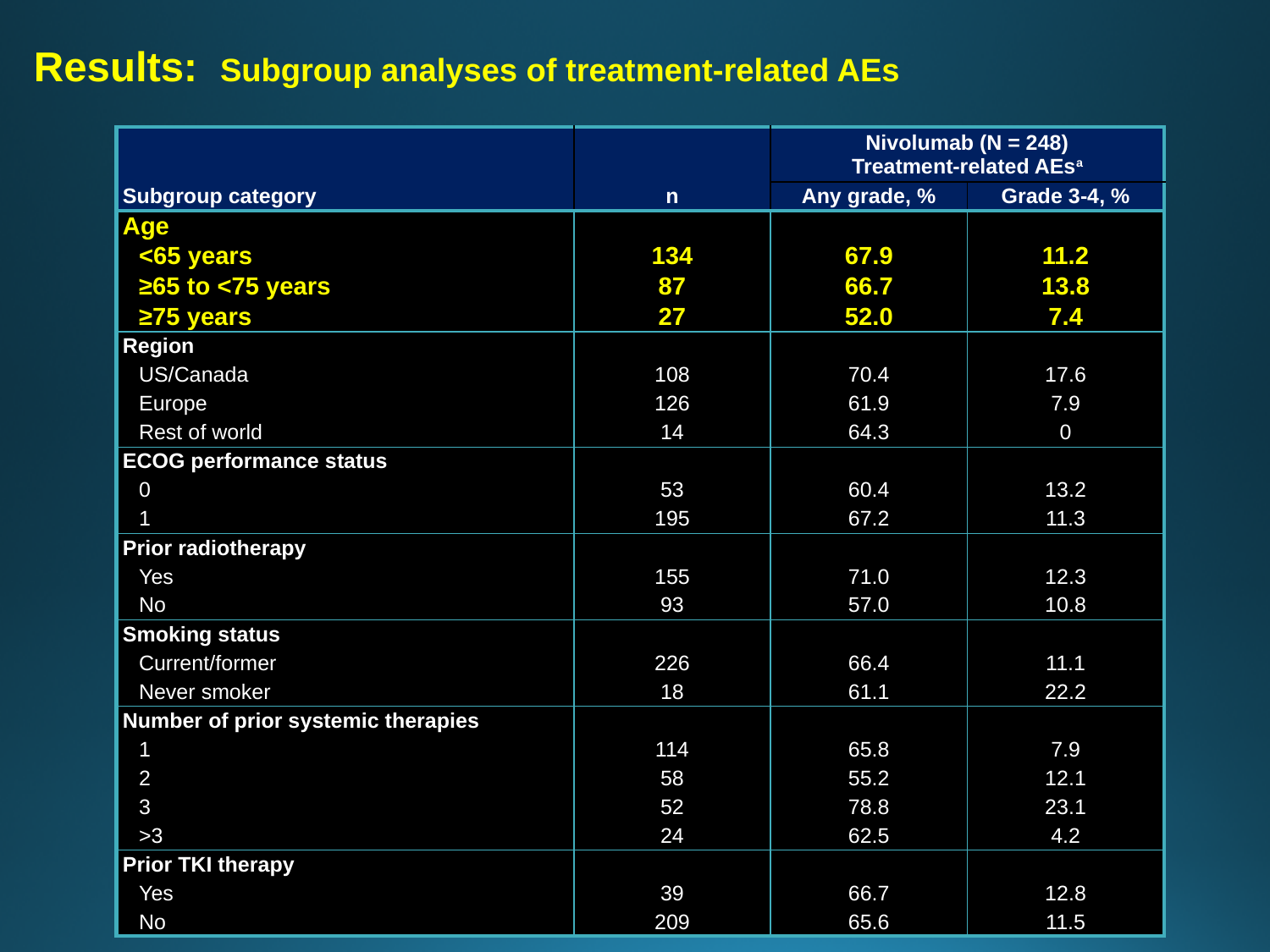

# Results:  Subgroup analyses of treatment-related AEs
|  |  | Nivolumab (N = 248) Treatment-related AEsa |  |
| --- | --- | --- | --- |
| Subgroup category | n | Any grade, % | Grade 3-4, % |
| Age |  |  |  |
| <65 years | 134 | 67.9 | 11.2 |
| ≥65 to <75 years | 87 | 66.7 | 13.8 |
| ≥75 years | 27 | 52.0 | 7.4 |
| Region |  |  |  |
| US/Canada | 108 | 70.4 | 17.6 |
| Europe | 126 | 61.9 | 7.9 |
| Rest of world | 14 | 64.3 | 0 |
| ECOG performance status |  |  |  |
| 0 | 53 | 60.4 | 13.2 |
| 1 | 195 | 67.2 | 11.3 |
| Prior radiotherapy |  |  |  |
| Yes | 155 | 71.0 | 12.3 |
| No | 93 | 57.0 | 10.8 |
| Smoking status |  |  |  |
| Current/former | 226 | 66.4 | 11.1 |
| Never smoker | 18 | 61.1 | 22.2 |
| Number of prior systemic therapies |  |  |  |
| 1 | 114 | 65.8 | 7.9 |
| 2 | 58 | 55.2 | 12.1 |
| 3 | 52 | 78.8 | 23.1 |
| >3 | 24 | 62.5 | 4.2 |
| Prior TKI therapy |  |  |  |
| Yes | 39 | 66.7 | 12.8 |
| No | 209 | 65.6 | 11.5 |